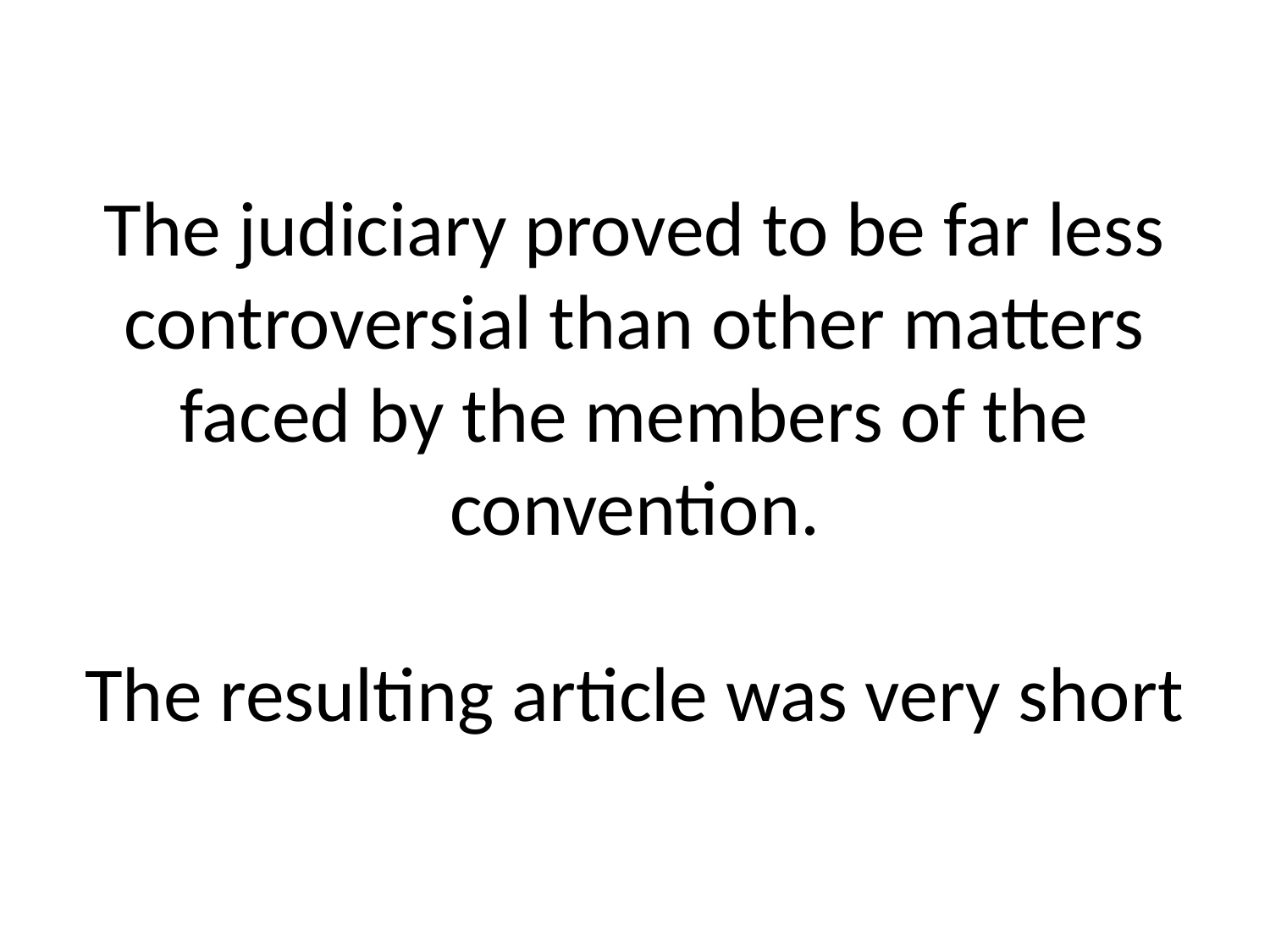

# The judiciary proved to be far less controversial than other matters faced by the members of the convention. The resulting article was very short